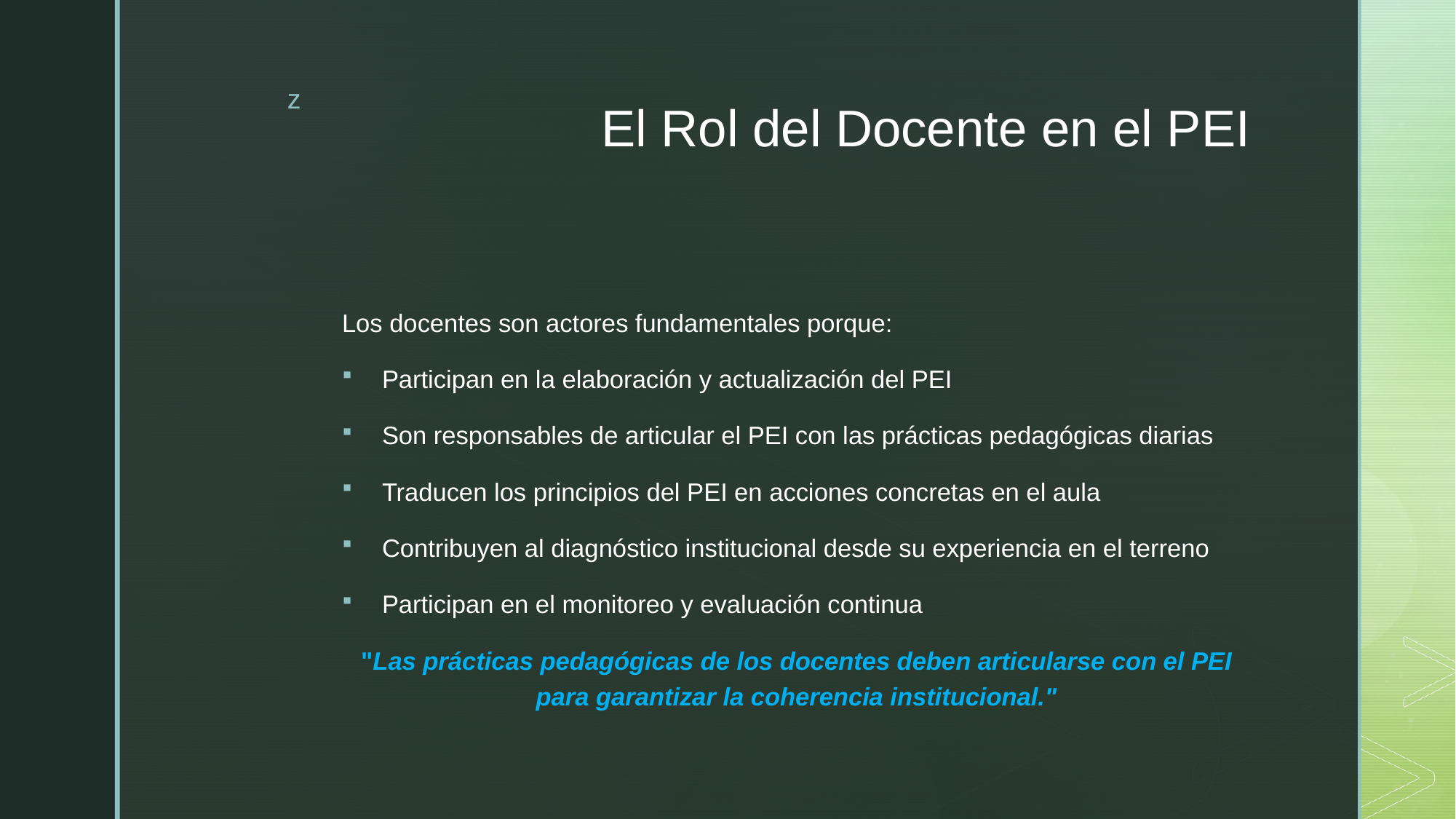

# El Rol del Docente en el PEI

Los docentes son actores fundamentales porque:
Participan en la elaboración y actualización del PEI
Son responsables de articular el PEI con las prácticas pedagógicas diarias
Traducen los principios del PEI en acciones concretas en el aula
Contribuyen al diagnóstico institucional desde su experiencia en el terreno
Participan en el monitoreo y evaluación continua
"Las prácticas pedagógicas de los docentes deben articularse con el PEI para garantizar la coherencia institucional."